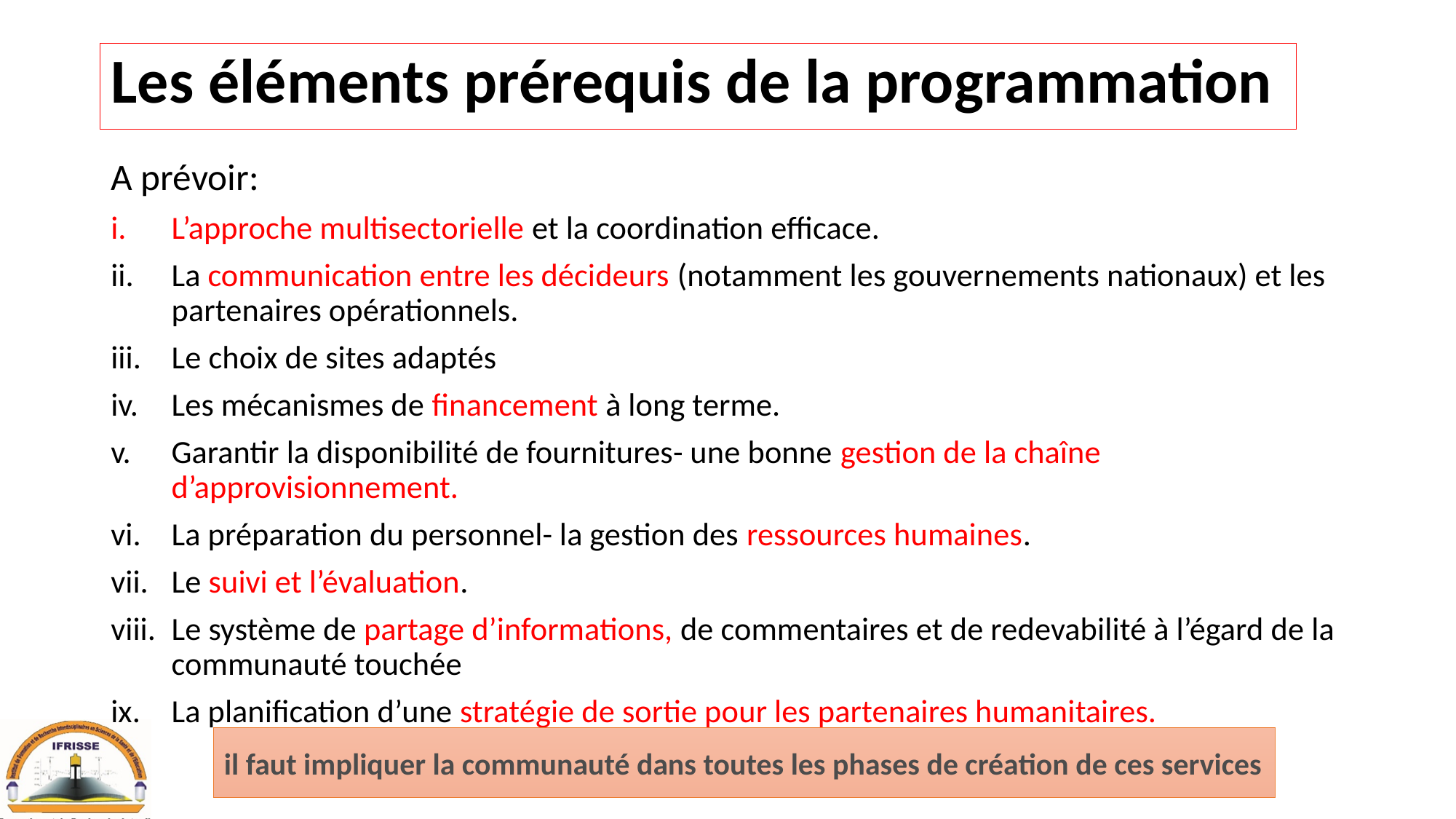

# Les éléments prérequis de la programmation
A prévoir:
L’approche multisectorielle et la coordination efficace.
La communication entre les décideurs (notamment les gouvernements nationaux) et les partenaires opérationnels.
Le choix de sites adaptés
Les mécanismes de financement à long terme.
Garantir la disponibilité de fournitures- une bonne gestion de la chaîne d’approvisionnement.
La préparation du personnel- la gestion des ressources humaines.
Le suivi et l’évaluation.
Le système de partage d’informations, de commentaires et de redevabilité à l’égard de la communauté touchée
La planification d’une stratégie de sortie pour les partenaires humanitaires.

il faut impliquer la communauté dans toutes les phases de création de ces services